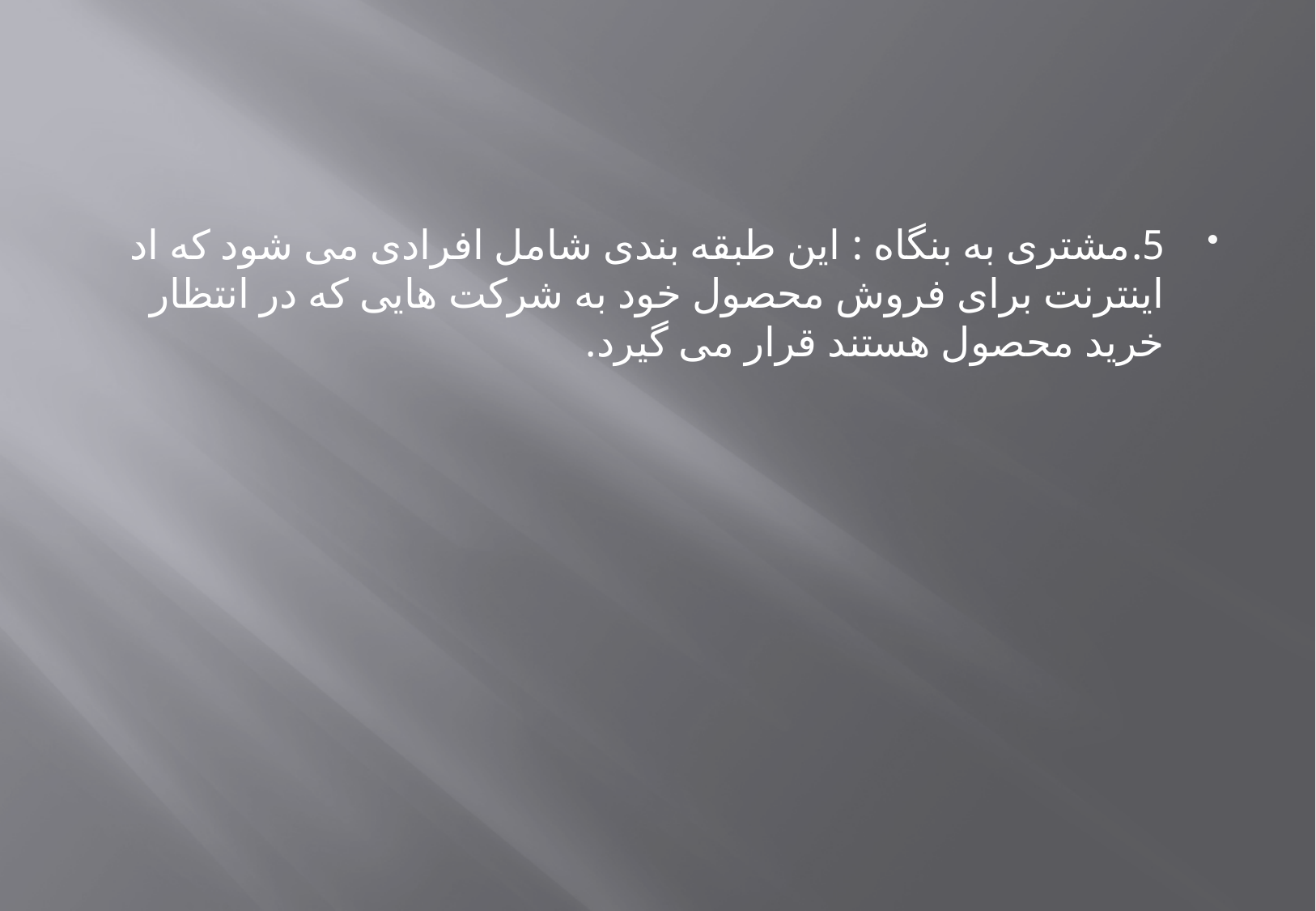

#
5.مشتری به بنگاه : این طبقه بندی شامل افرادی می شود که اد اینترنت برای فروش محصول خود به شرکت هایی که در انتظار خرید محصول هستند قرار می گیرد.